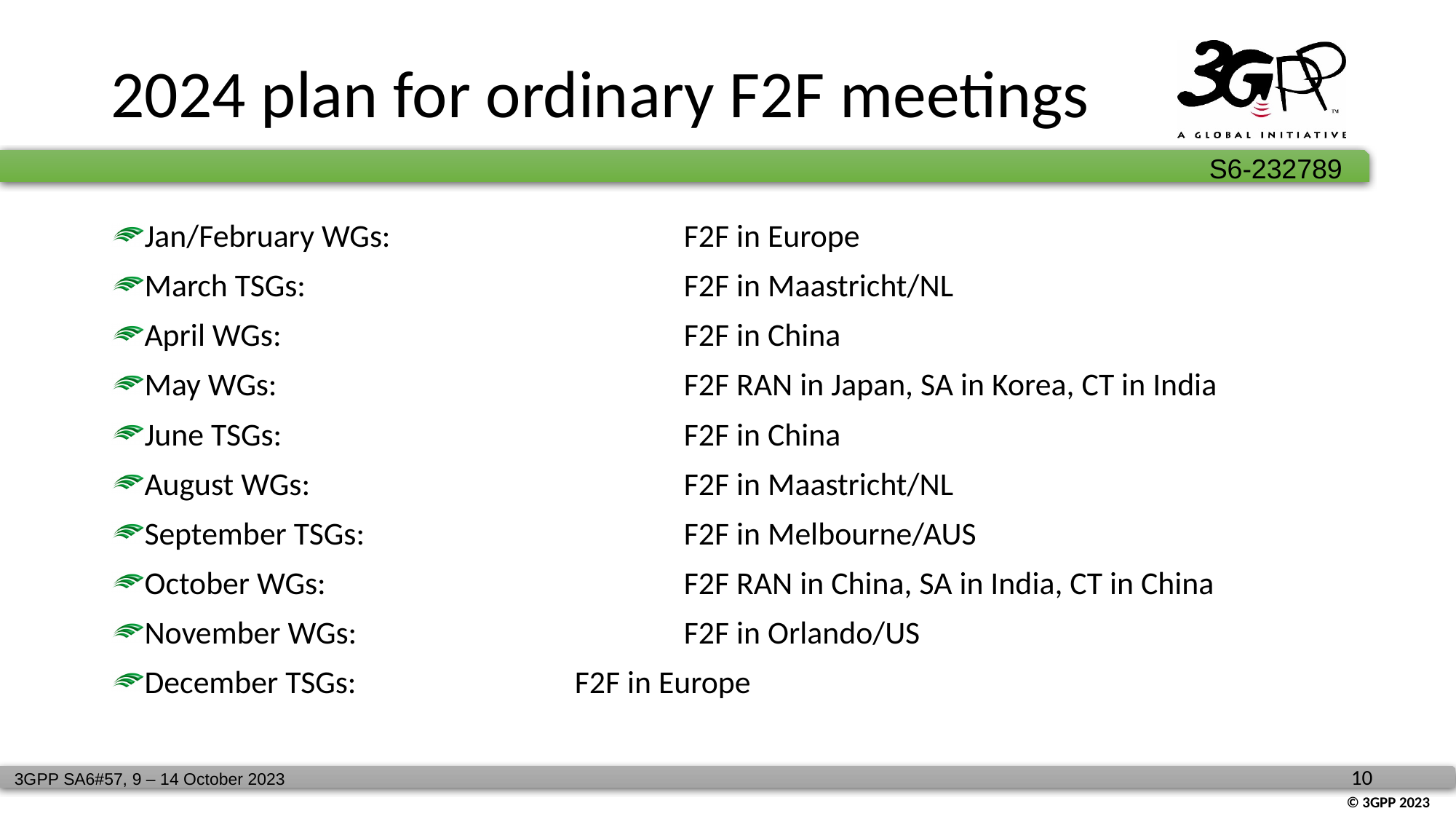

# 2024 plan for ordinary F2F meetings
Jan/February WGs: 			F2F in Europe
March TSGs: 				F2F in Maastricht/NL
April WGs: 				F2F in China
May WGs:				F2F RAN in Japan, SA in Korea, CT in India
June TSGs:				F2F in China
August WGs:				F2F in Maastricht/NL
September TSGs:			F2F in Melbourne/AUS
October WGs:				F2F RAN in China, SA in India, CT in China
November WGs:			F2F in Orlando/US
December TSGs:			F2F in Europe